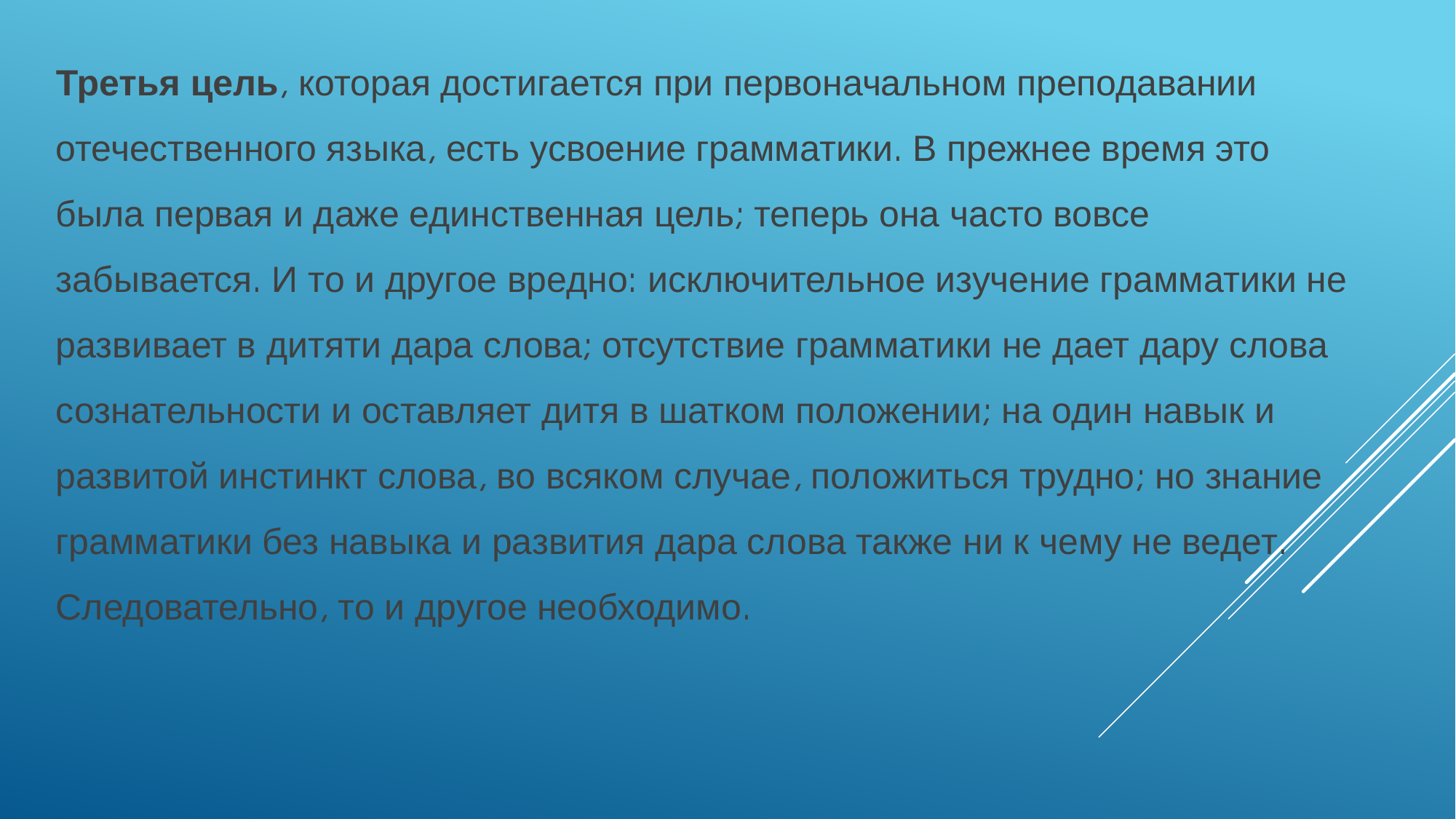

Третья цель, которая достигается при первоначальном преподавании отечественного языка, есть усвоение грамматики. В прежнее время это была первая и даже единственная цель; теперь она часто вовсе забывается. И то и другое вредно: исключительное изучение грамматики не развивает в дитяти дара слова; отсутствие грамматики не дает дару слова сознательности и оставляет дитя в шатком положении; на один навык и развитой инстинкт слова, во всяком случае, положиться трудно; но знание грамматики без навыка и развития дара слова также ни к чему не ведет. Следовательно, то и другое необходимо.